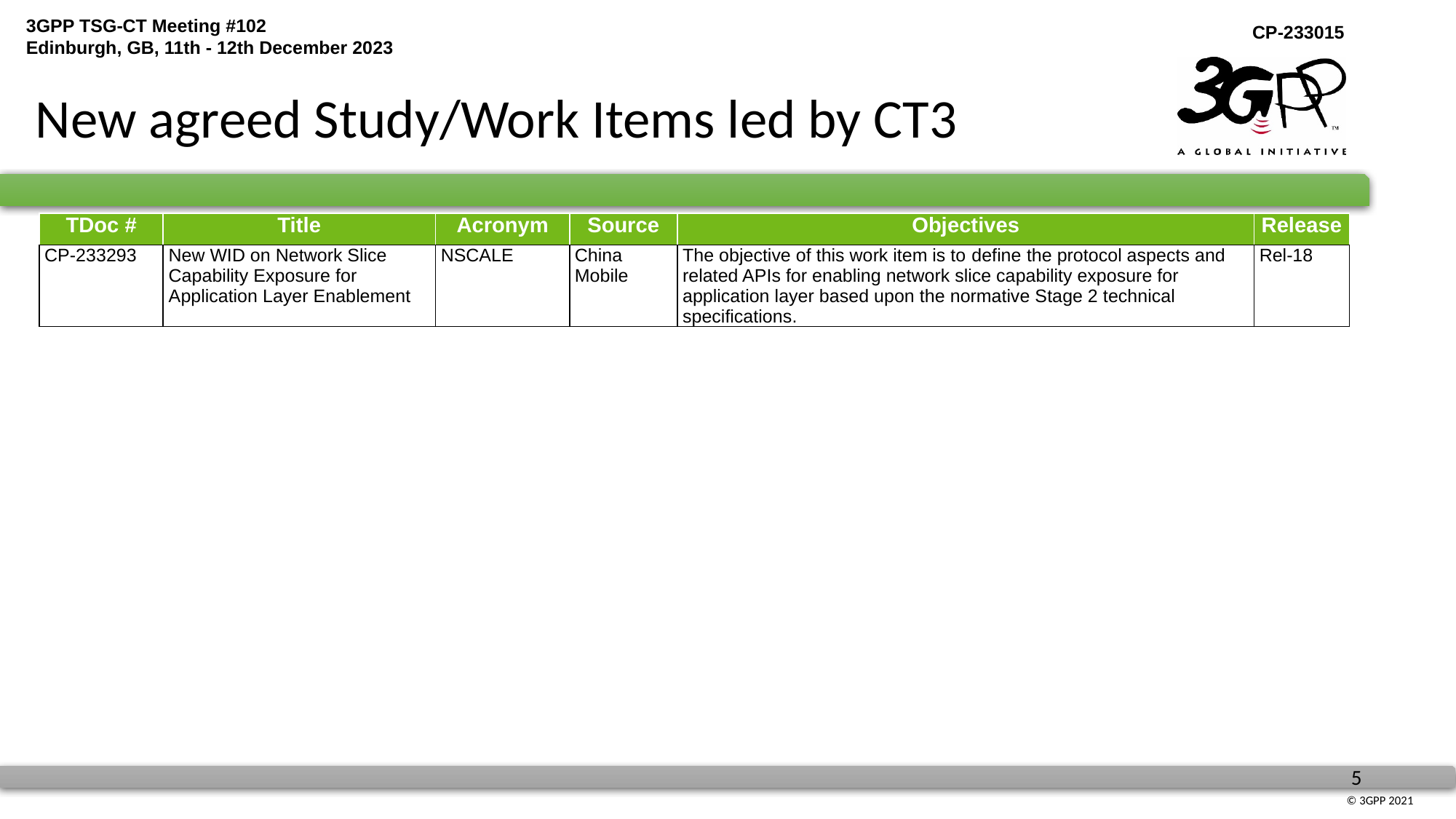

# New agreed Study/Work Items led by CT3
| TDoc # | Title | Acronym | Source | Objectives | Release |
| --- | --- | --- | --- | --- | --- |
| CP-233293 | New WID on Network Slice Capability Exposure for Application Layer Enablement | NSCALE | China Mobile | The objective of this work item is to define the protocol aspects and related APIs for enabling network slice capability exposure for application layer based upon the normative Stage 2 technical specifications. | Rel-18 |